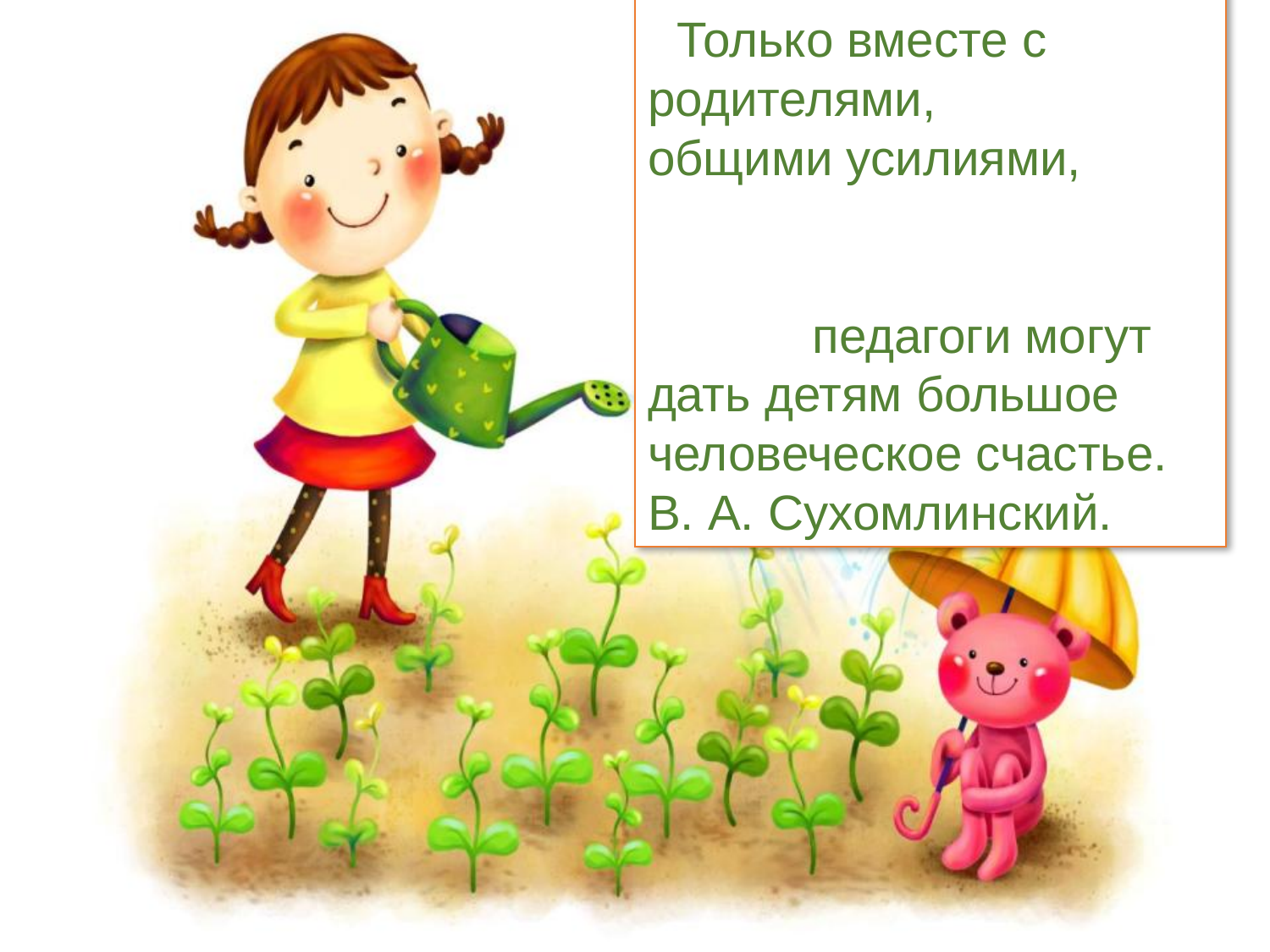

Только вместе с родителями,
общими усилиями,                                                                                                          педагоги могут дать детям большое человеческое счастье.
В. А. Сухомлинский.